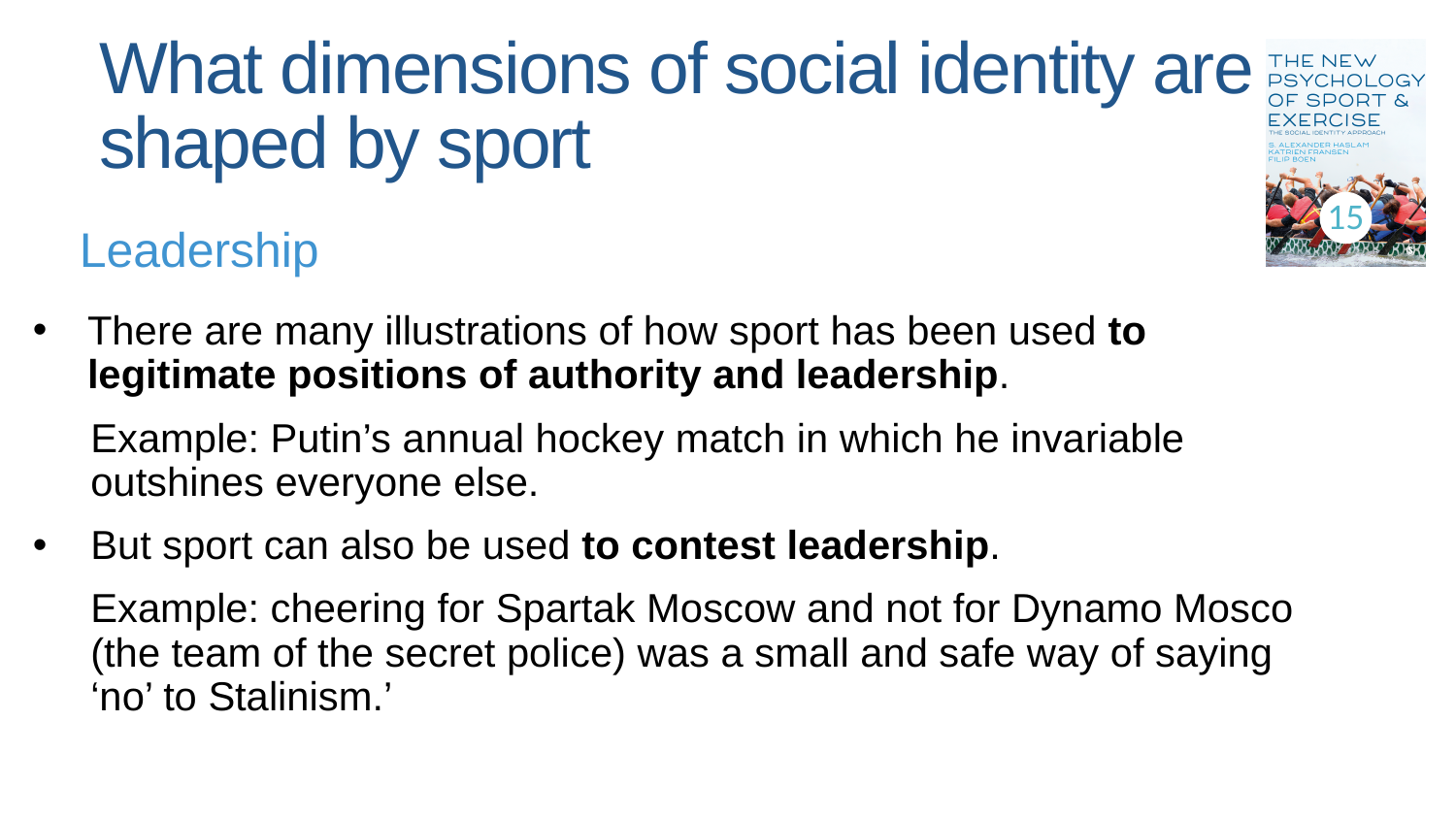

# What dimensions of social identity are shaped by sport
15
Leadership
There are many illustrations of how sport has been used to legitimate positions of authority and leadership.
Example: Putin’s annual hockey match in which he invariable outshines everyone else.
But sport can also be used to contest leadership.
Example: cheering for Spartak Moscow and not for Dynamo Mosco (the team of the secret police) was a small and safe way of saying ‘no’ to Stalinism.’